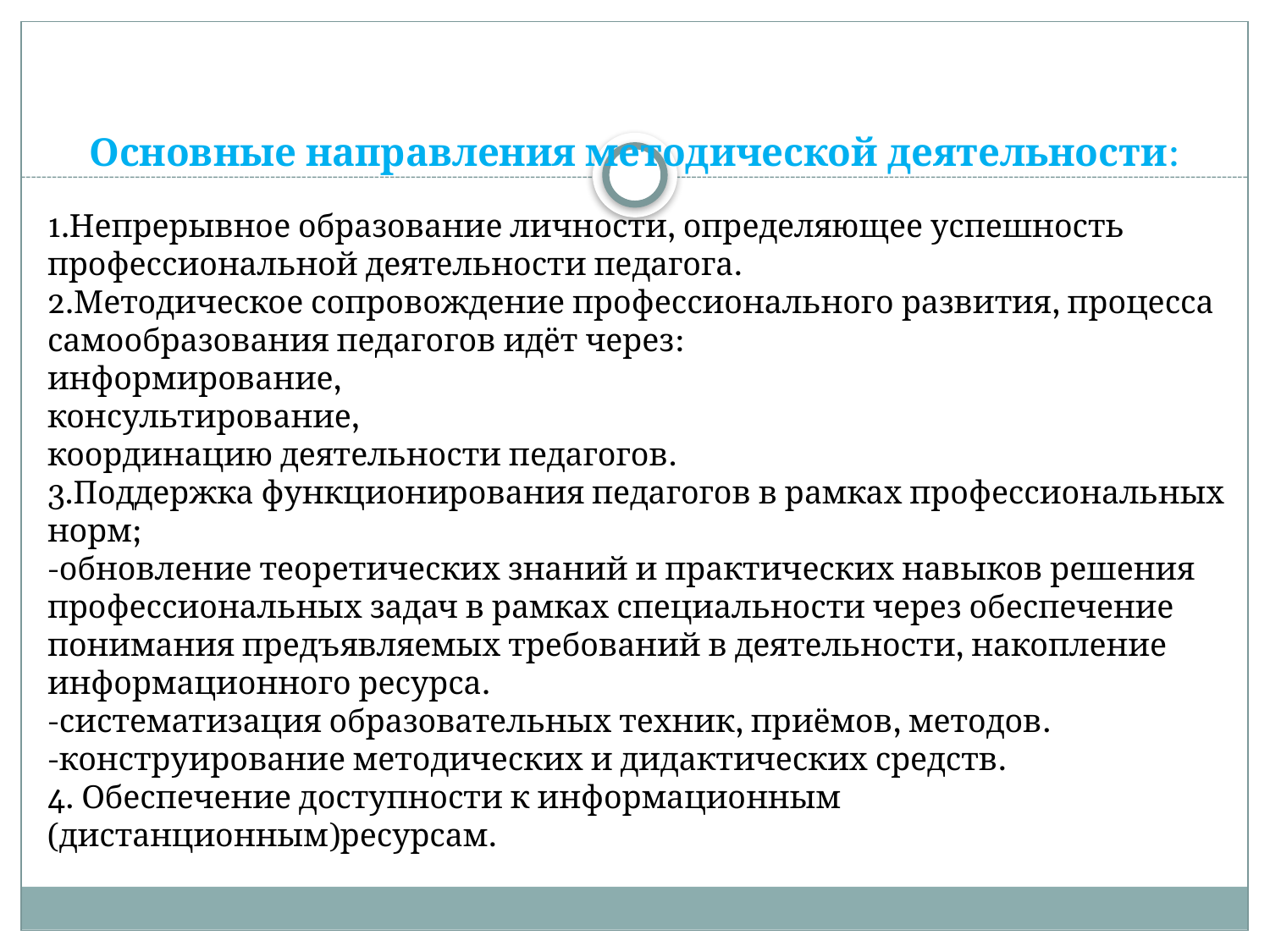

# Основные направления методической деятельности:
1.Непрерывное образование личности, определяющее успешность профессиональной деятельности педагога.
2.Методическое сопровождение профессионального развития, процесса самообразования педагогов идёт через:
информирование,
консультирование,
координацию деятельности педагогов.
3.Поддержка функционирования педагогов в рамках профессиональных норм;
-обновление теоретических знаний и практических навыков решения профессиональных задач в рамках специальности через обеспечение понимания предъявляемых требований в деятельности, накопление информационного ресурса.
-систематизация образовательных техник, приёмов, методов.
-конструирование методических и дидактических средств.
4. Обеспечение доступности к информационным (дистанционным)ресурсам.